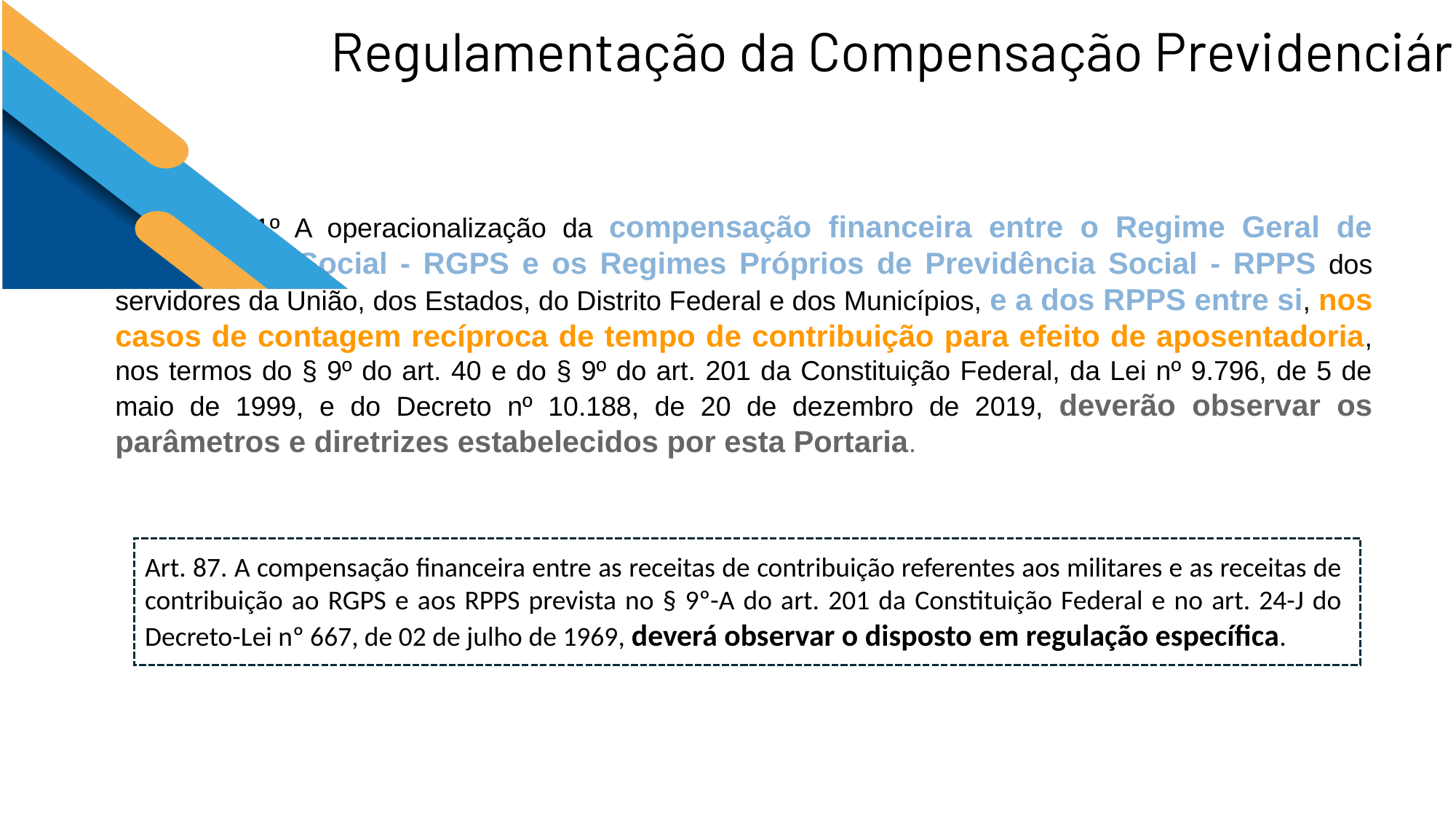

# Regulamentação da Compensação Previdenciária

     Art. 1º A operacionalização da compensação financeira entre o Regime Geral de Previdência Social - RGPS e os Regimes Próprios de Previdência Social - RPPS dos servidores da União, dos Estados, do Distrito Federal e dos Municípios, e a dos RPPS entre si, nos casos de contagem recíproca de tempo de contribuição para efeito de aposentadoria, nos termos do § 9º do art. 40 e do § 9º do art. 201 da Constituição Federal, da Lei nº 9.796, de 5 de maio de 1999, e do Decreto nº 10.188, de 20 de dezembro de 2019, deverão observar os parâmetros e diretrizes estabelecidos por esta Portaria.

Art. 87. A compensação financeira entre as receitas de contribuição referentes aos militares e as receitas de contribuição ao RGPS e aos RPPS prevista no § 9º-A do art. 201 da Constituição Federal e no art. 24-J do Decreto-Lei nº 667, de 02 de julho de 1969, deverá observar o disposto em regulação específica.